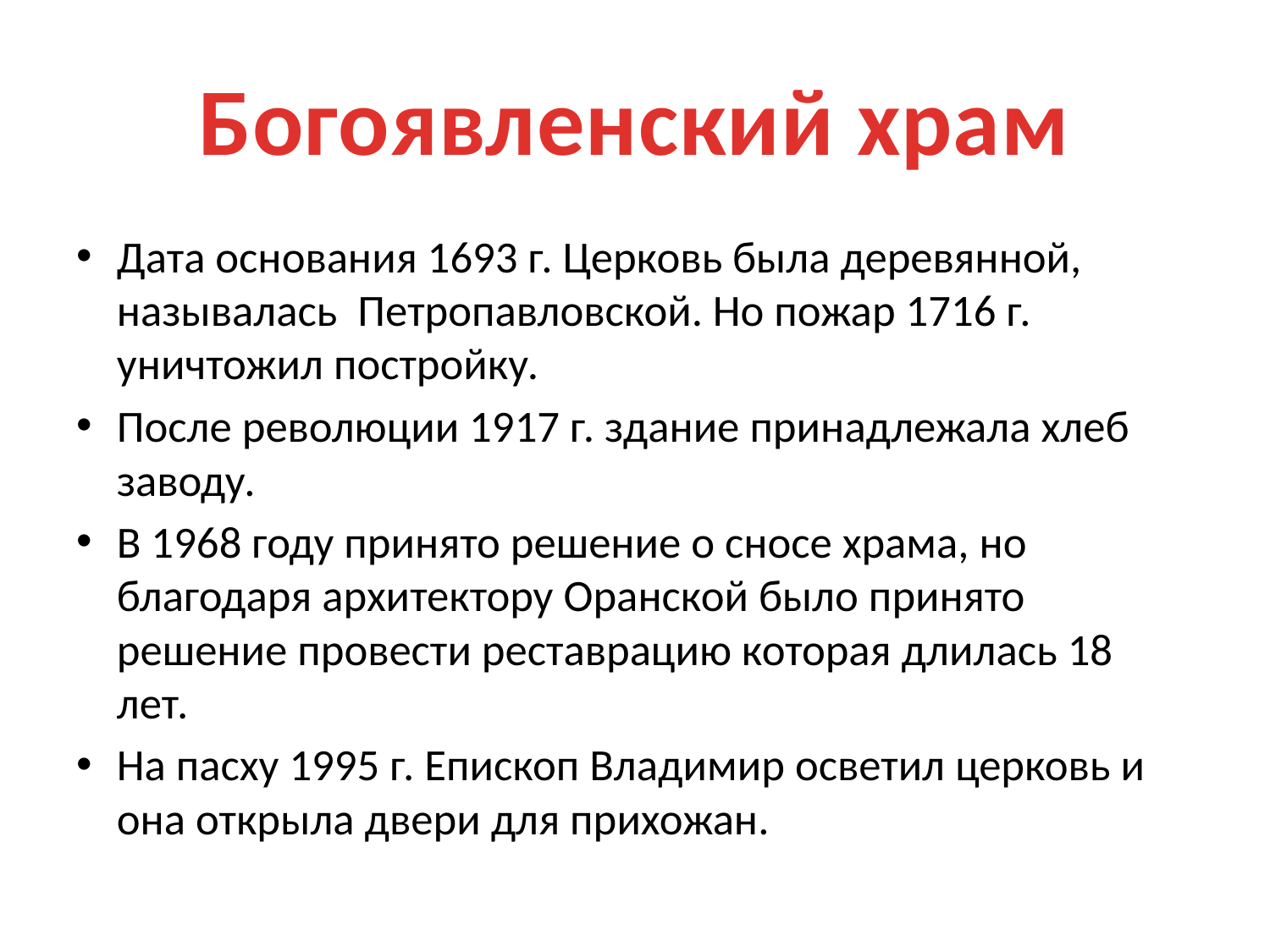

# Богоявленский храм
Дата основания 1693 г. Церковь была деревянной, называлась  Петропавловской. Но пожар 1716 г. уничтожил постройку.
После революции 1917 г. здание принадлежала хлеб заводу.
В 1968 году принято решение о сносе храма, но благодаря архитектору Оранской было принято решение провести реставрацию которая длилась 18 лет.
На пасху 1995 г. Епископ Владимир осветил церковь и она открыла двери для прихожан.